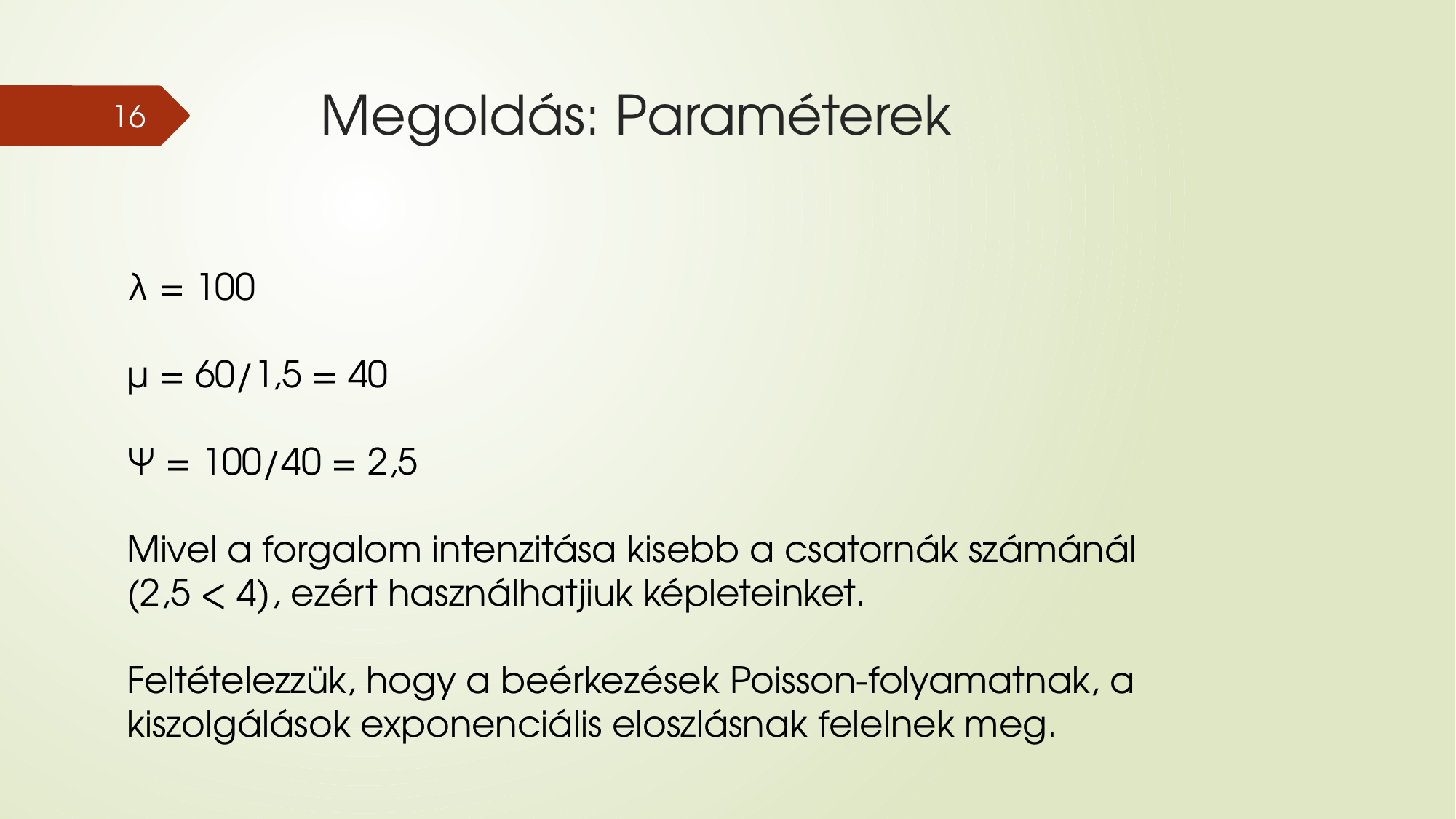

# Megoldás: Paraméterek
16
λ = 100

μ = 60/1,5 = 40

Ψ = 100/40 = 2,5

Mivel a forgalom intenzitása kisebb a csatornák számánál (2,5 < 4), ezért használhatjiuk képleteinket.

Feltételezzük, hogy a beérkezések Poisson-folyamatnak, a kiszolgálások exponenciális eloszlásnak felelnek meg.